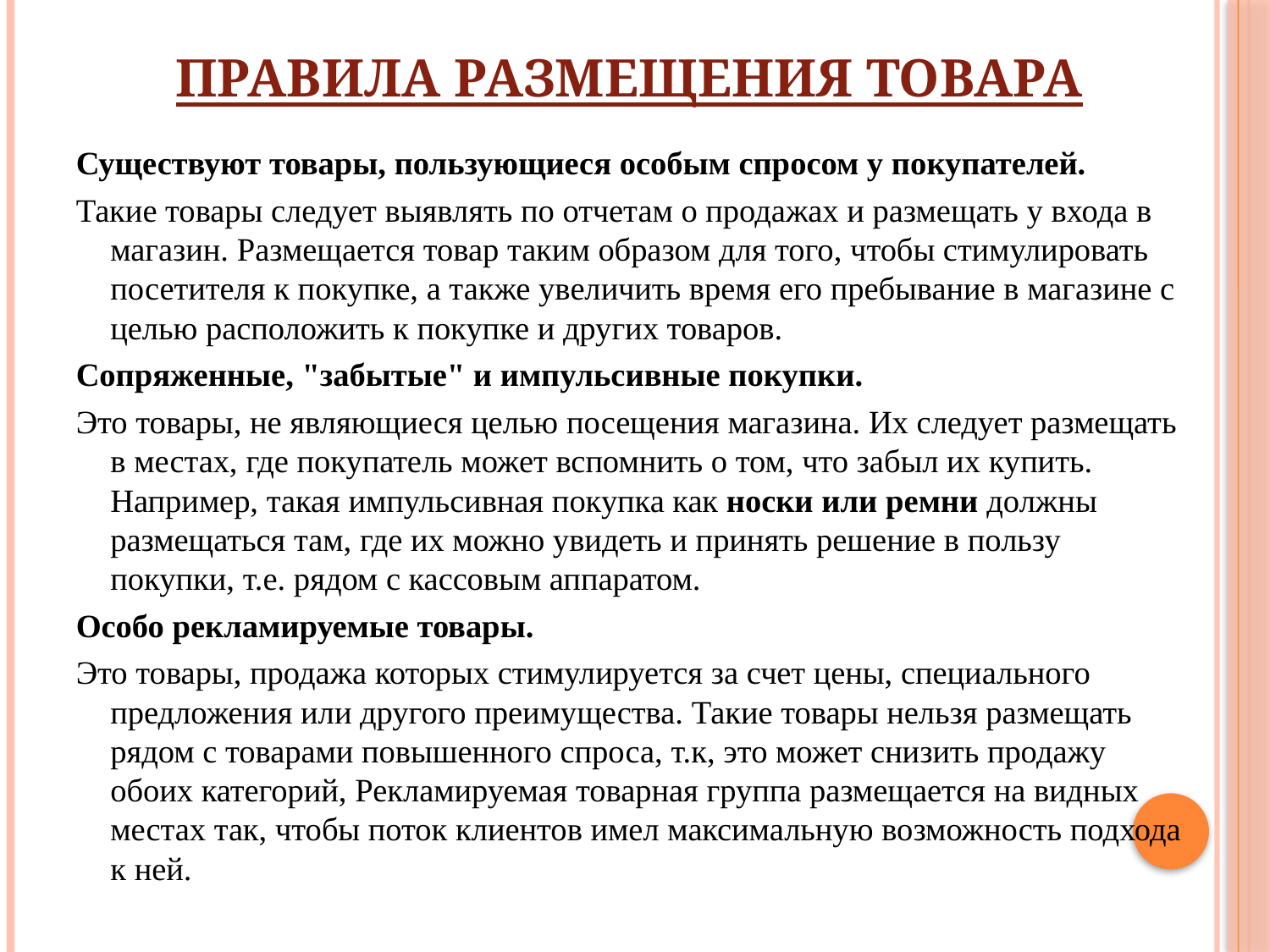

# Правила размещения товара
Существуют товары, пользующиеся особым спросом у покупателей.
Такие товары следует выявлять по отчетам о продажах и размещать у входа в магазин. Размещается товар таким образом для того, чтобы стимулировать посетителя к покупке, а также увеличить время его пребывание в магазине с целью расположить к покупке и других товаров.
Сопряженные, "забытые" и импульсивные покупки.
Это товары, не являющиеся целью посещения магазина. Их следует размещать в местах, где покупатель может вспомнить о том, что забыл их купить. Например, такая импульсивная покупка как носки или ремни должны размещаться там, где их можно увидеть и принять решение в пользу покупки, т.е. рядом с кассовым аппаратом.
Особо рекламируемые товары.
Это товары, продажа которых стимулируется за счет цены, специального предложения или другого преимущества. Такие товары нельзя размещать рядом с товарами повышенного спроса, т.к, это может снизить продажу обоих категорий, Рекламируемая товарная группа размещается на видных местах так, чтобы поток клиентов имел максимальную возможность подхода к ней.